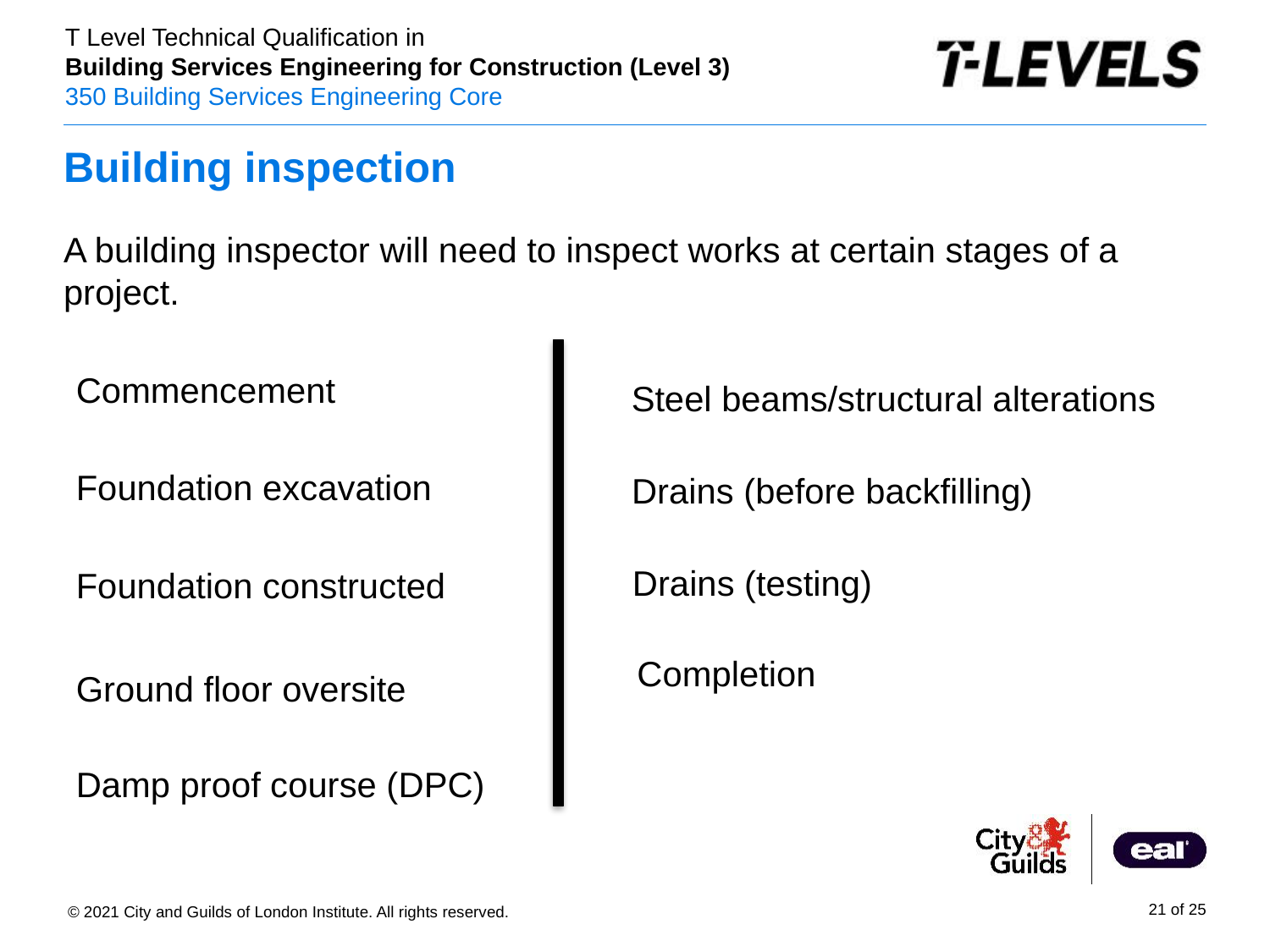

# Building inspection
A building inspector will need to inspect works at certain stages of a project.

Commencement
Steel beams/structural alterations
Foundation excavation
Drains (before backfilling)

Drains (testing)
Foundation constructed
Completion
Ground floor oversite
Damp proof course (DPC)